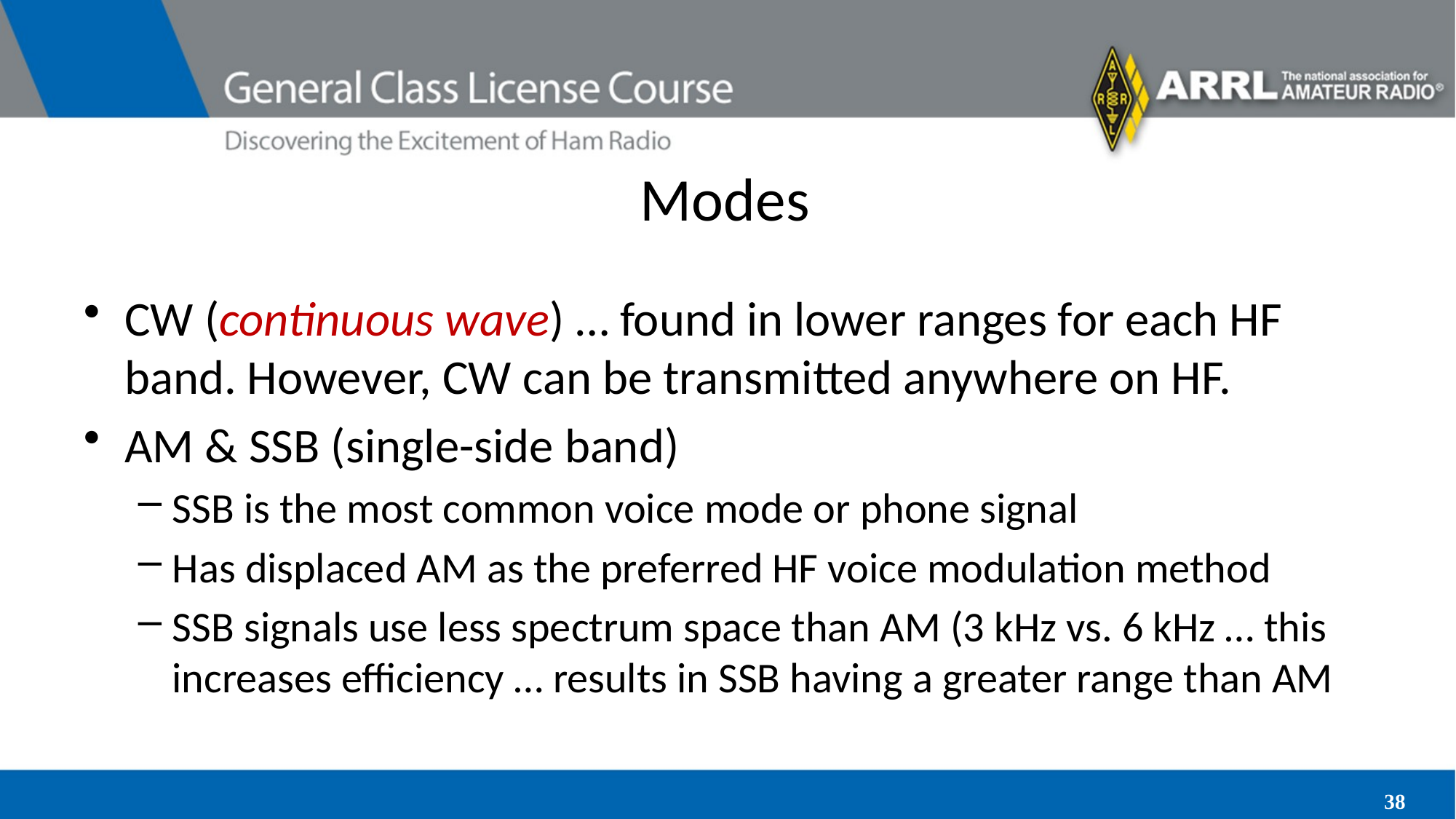

# Modes
CW (continuous wave) … found in lower ranges for each HF band. However, CW can be transmitted anywhere on HF.
AM & SSB (single-side band)
SSB is the most common voice mode or phone signal
Has displaced AM as the preferred HF voice modulation method
SSB signals use less spectrum space than AM (3 kHz vs. 6 kHz … this increases efficiency … results in SSB having a greater range than AM